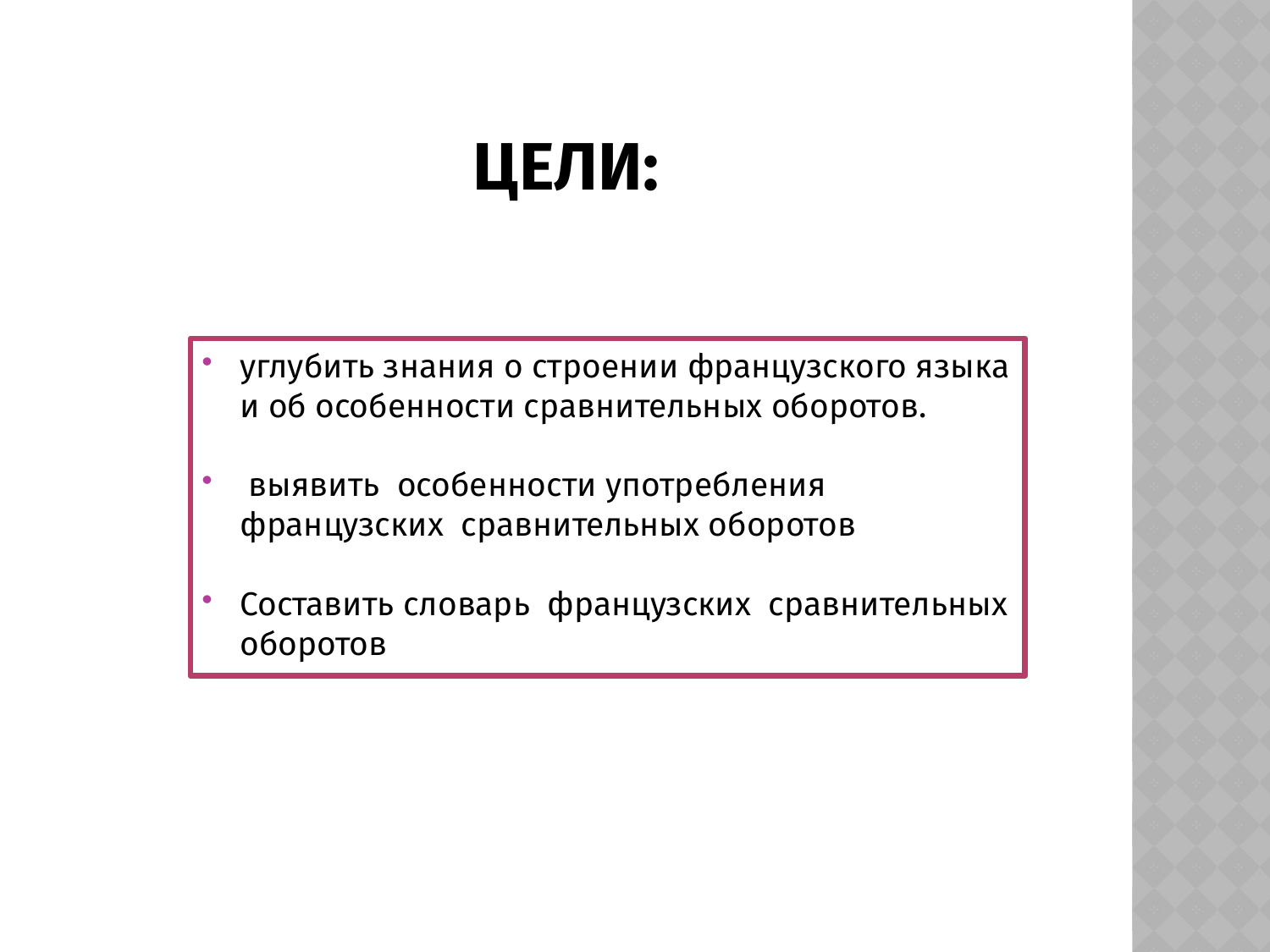

# Цели:
углубить знания о строении французского языка и об особенности сравнительных оборотов.

 выявить  особенности употребления французских  сравнительных оборотов

Составить словарь  французских  сравнительных оборотов